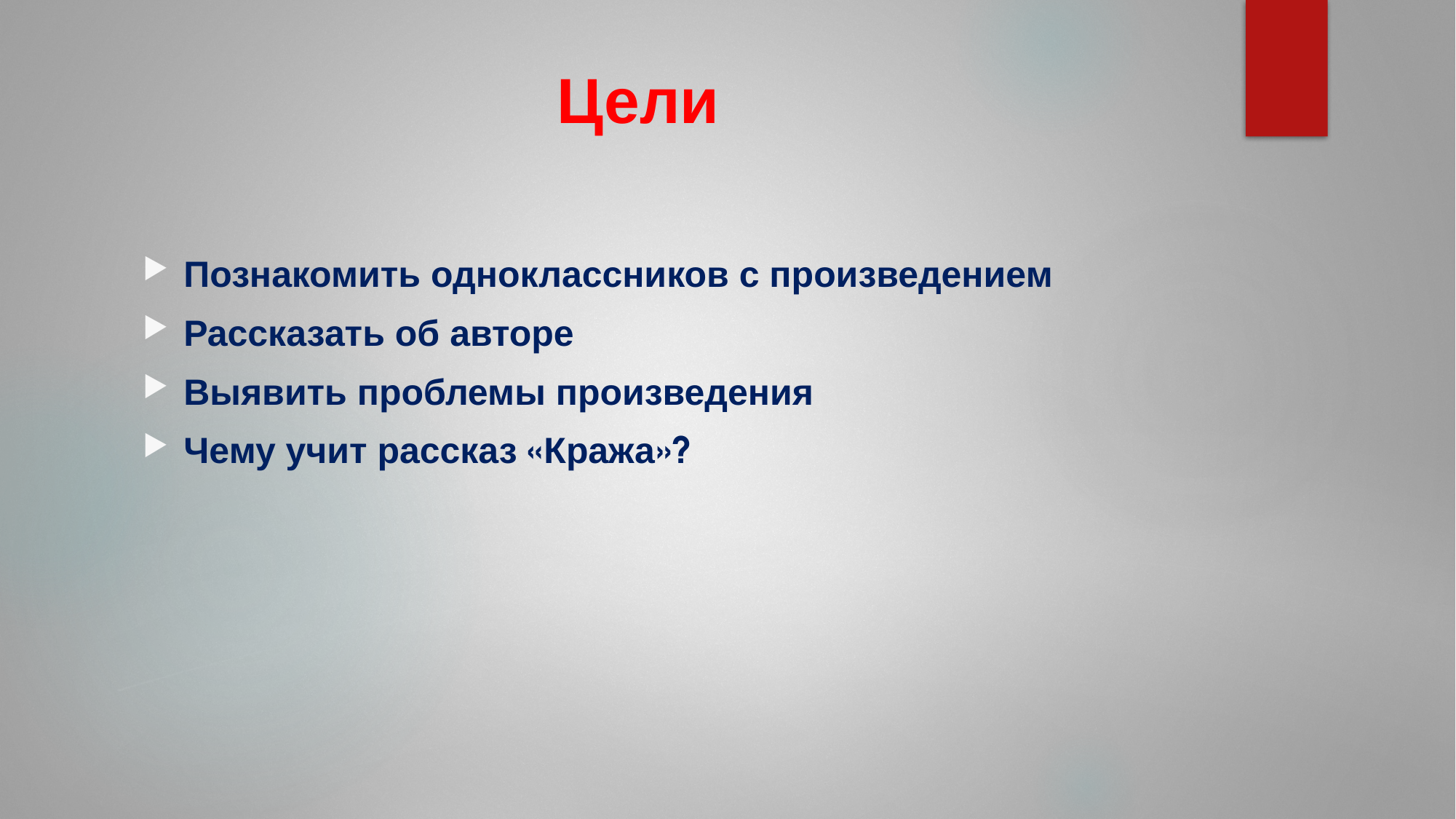

# Цели
Познакомить одноклассников с произведением
Рассказать об авторе
Выявить проблемы произведения
Чему учит рассказ «Кража»?